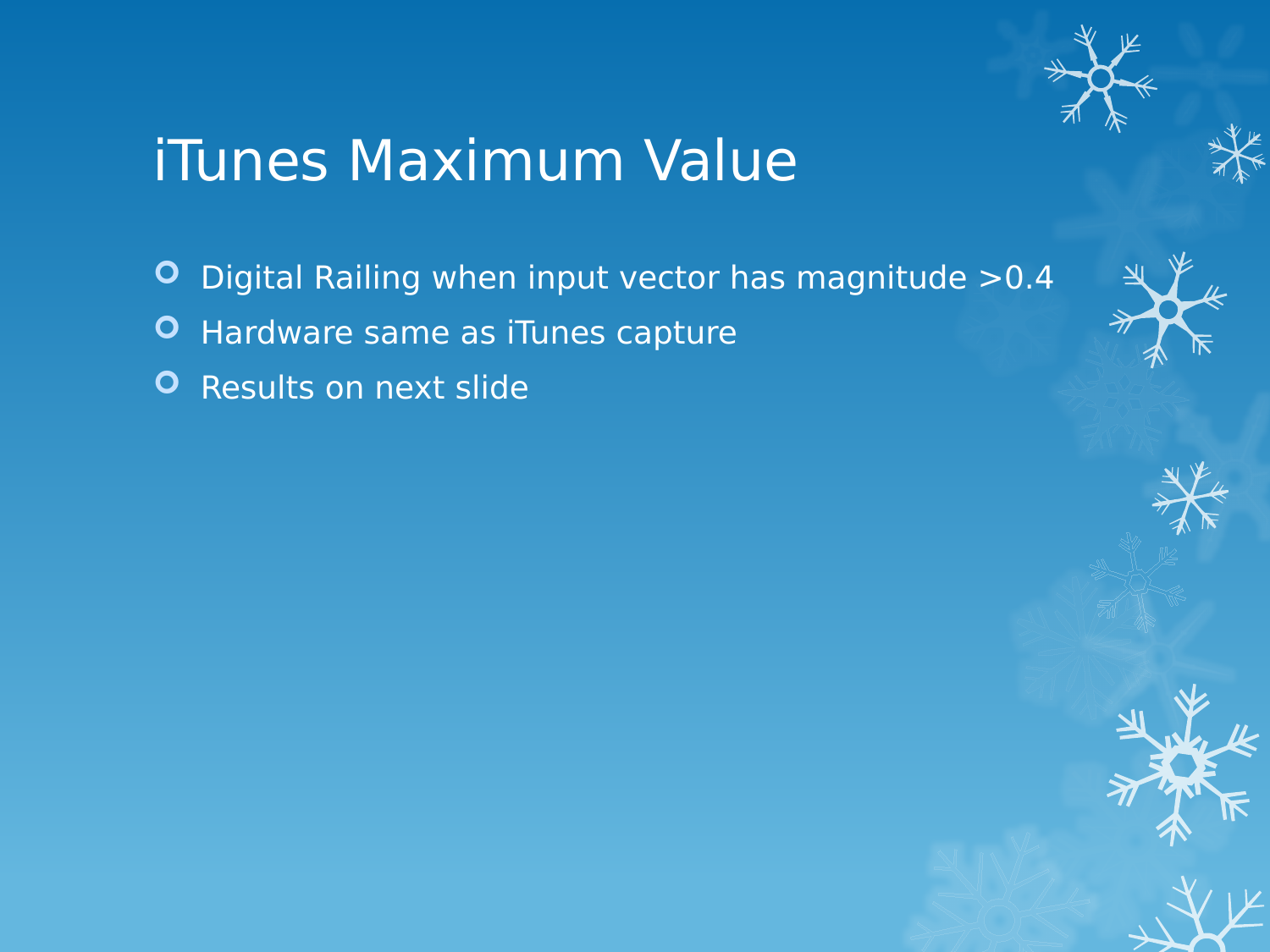

# iTunes Maximum Value
Digital Railing when input vector has magnitude >0.4
Hardware same as iTunes capture
Results on next slide